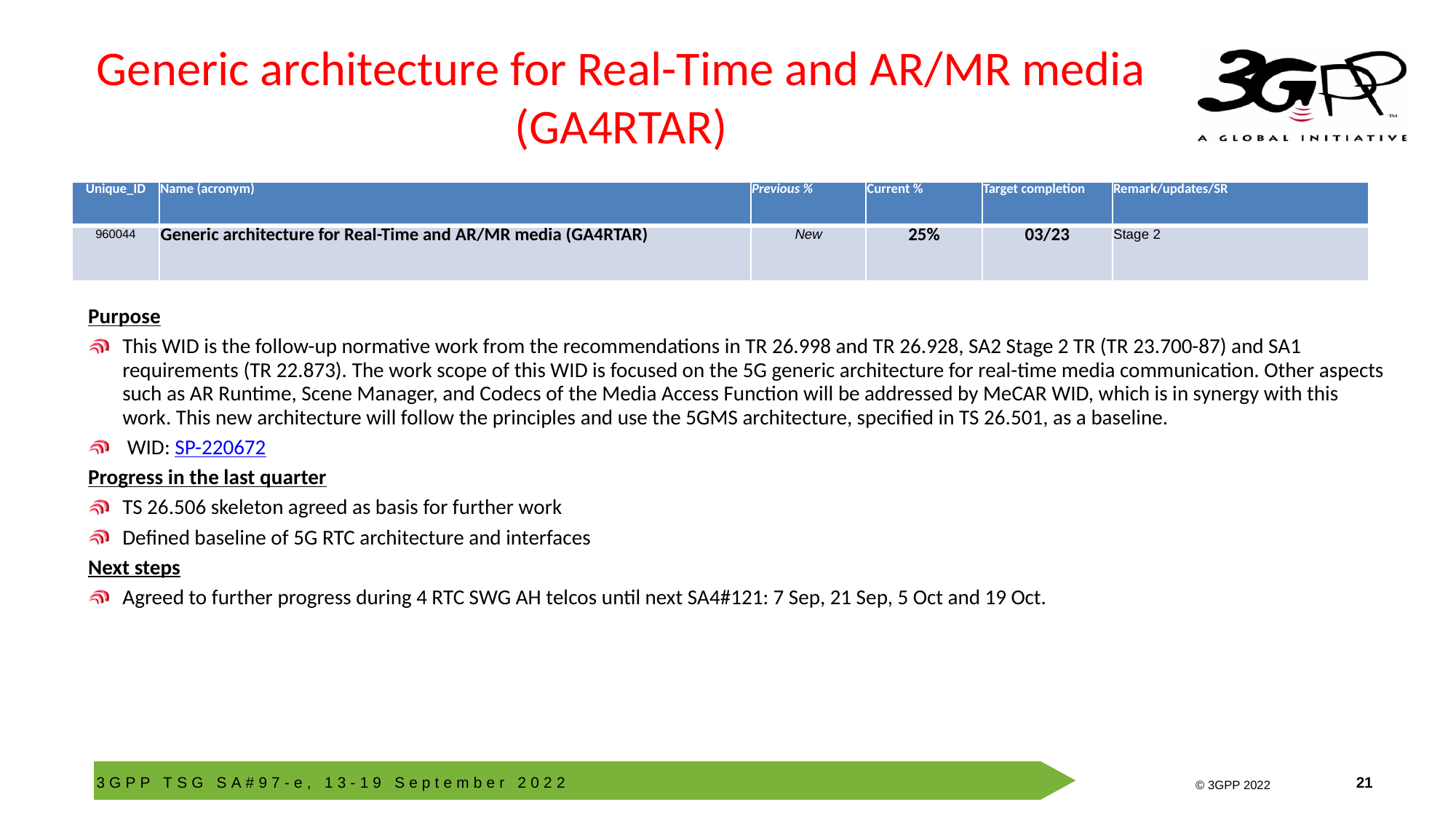

# Generic architecture for Real-Time and AR/MR media (GA4RTAR)
| Unique\_ID | Name (acronym) | Previous % | Current % | Target completion | Remark/updates/SR |
| --- | --- | --- | --- | --- | --- |
| 960044 | Generic architecture for Real-Time and AR/MR media (GA4RTAR) | New | 25% | 03/23 | Stage 2 |
Purpose
This WID is the follow-up normative work from the recommendations in TR 26.998 and TR 26.928, SA2 Stage 2 TR (TR 23.700-87) and SA1 requirements (TR 22.873). The work scope of this WID is focused on the 5G generic architecture for real-time media communication. Other aspects such as AR Runtime, Scene Manager, and Codecs of the Media Access Function will be addressed by MeCAR WID, which is in synergy with this work. This new architecture will follow the principles and use the 5GMS architecture, specified in TS 26.501, as a baseline.
 WID: SP-220672
Progress in the last quarter
TS 26.506 skeleton agreed as basis for further work
Defined baseline of 5G RTC architecture and interfaces
Next steps
Agreed to further progress during 4 RTC SWG AH telcos until next SA4#121: 7 Sep, 21 Sep, 5 Oct and 19 Oct.